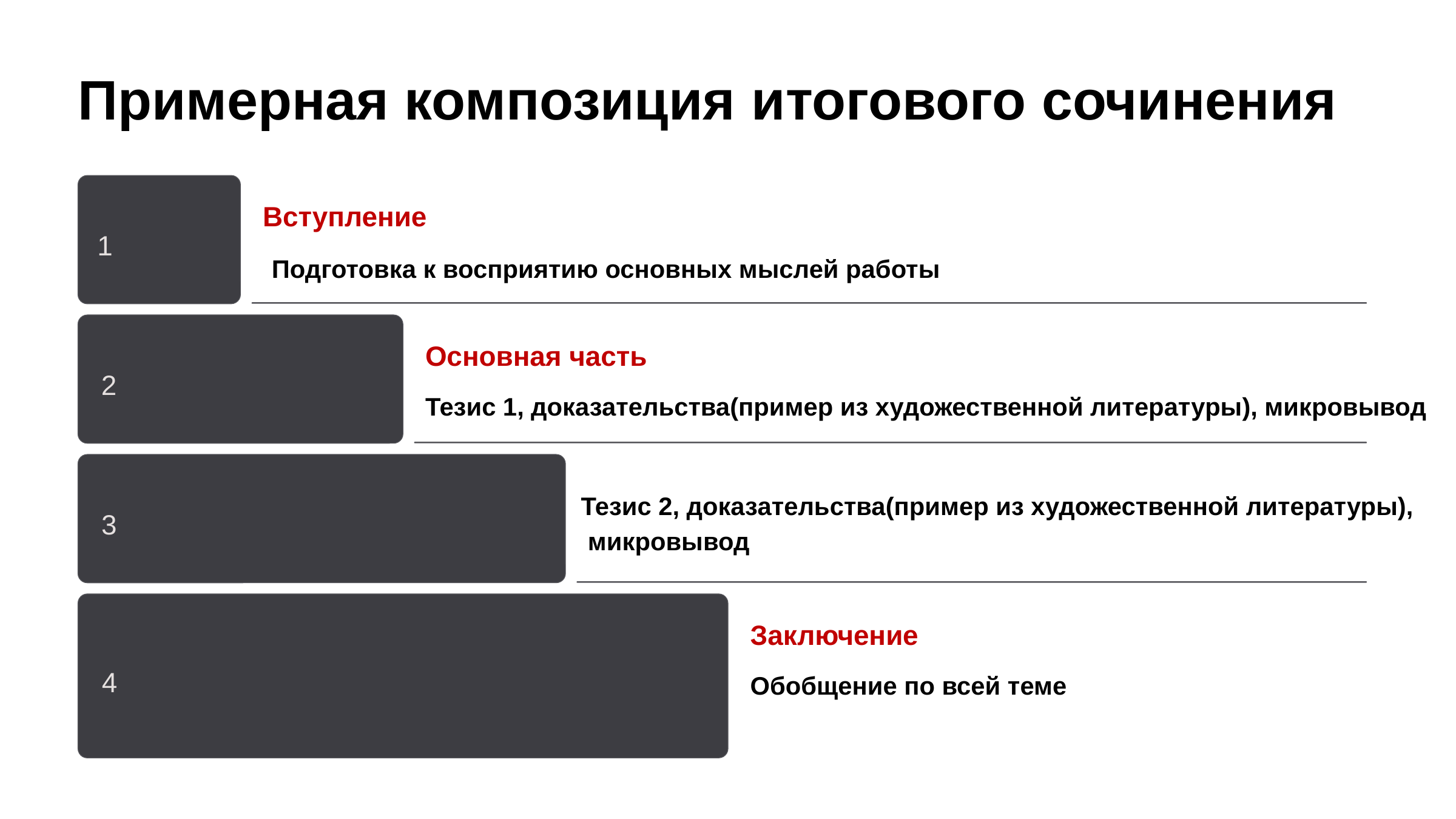

Примерная композиция итогового сочинения

Вступление
1
Подготовка к восприятию основных мыслей работы

Основная часть
2
Тезис 1, доказательства(пример из художественной литературы), микровывод

Тезис 2, доказательства(пример из художественной литературы),
 микровывод
3

Заключение
4
Обобщение по всей теме